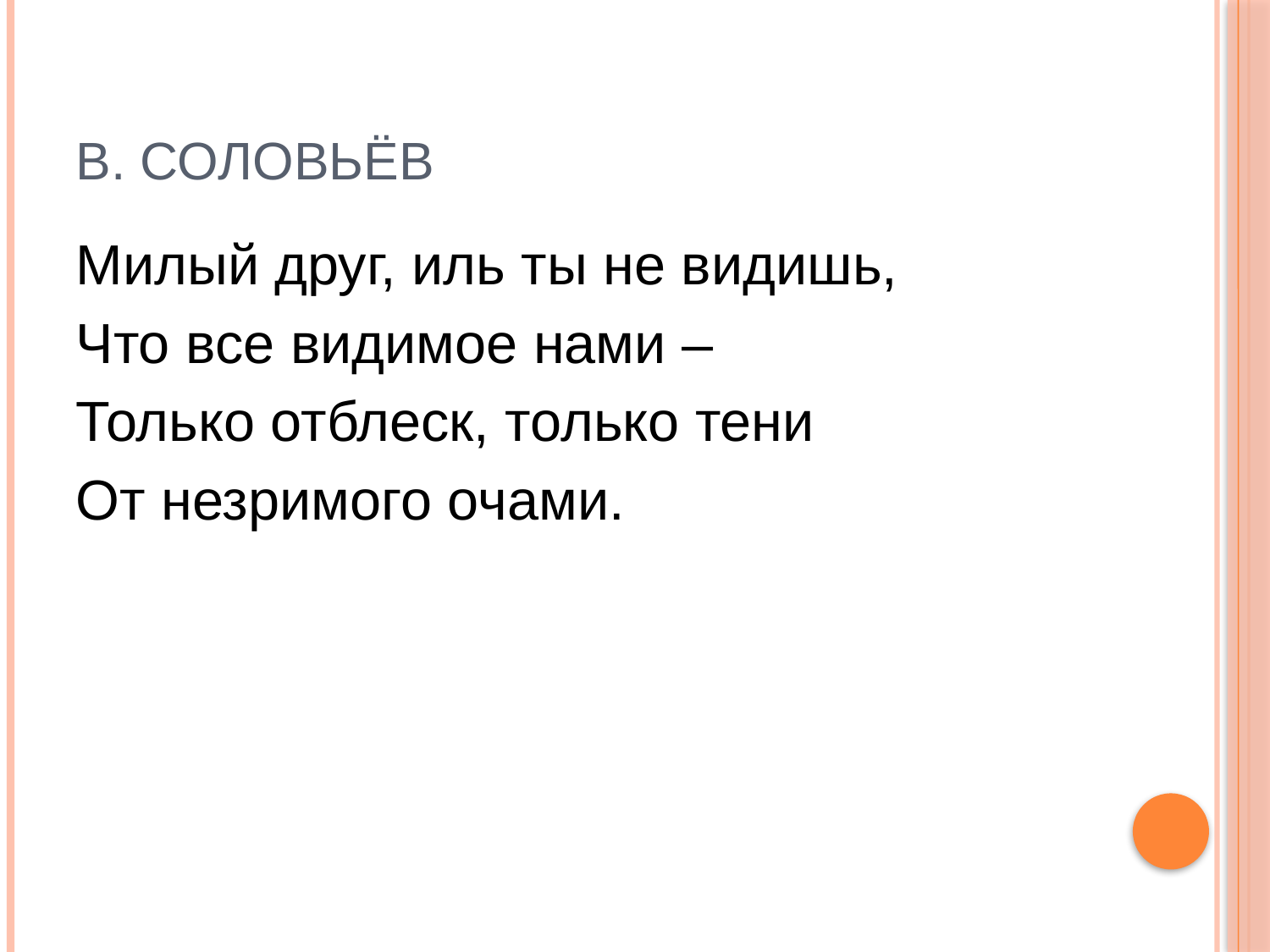

# В. Соловьёв
Милый друг, иль ты не видишь,
Что все видимое нами –
Только отблеск, только тени
От незримого очами.